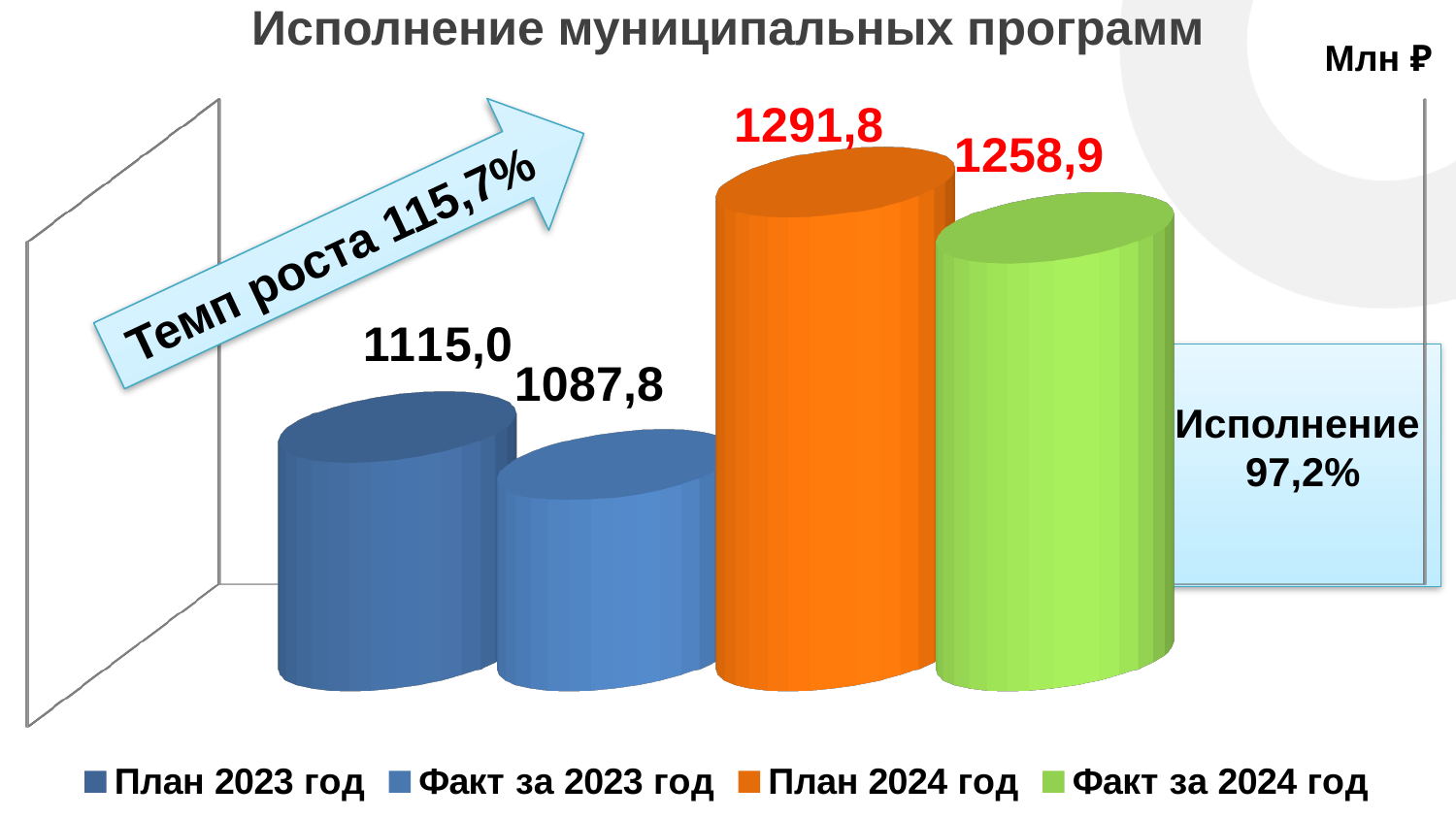

# Исполнение муниципальных программ
Млн ₽

[unsupported chart]

Темп роста 115,7%

Исполнение  97,2%